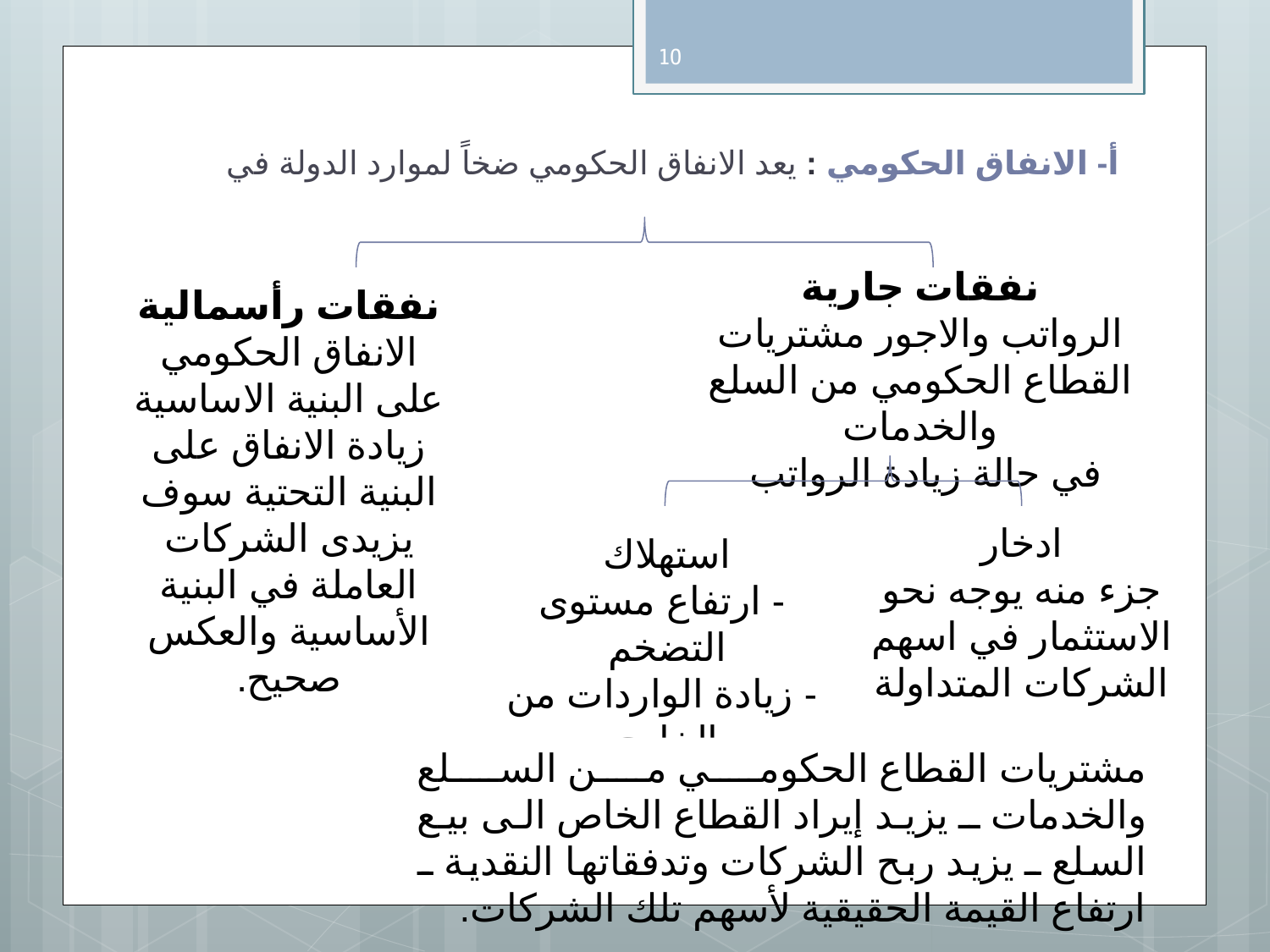

10
# أ- الانفاق الحكومي : يعد الانفاق الحكومي ضخاً لموارد الدولة في
نفقات جارية
الرواتب والاجور مشتريات القطاع الحكومي من السلع والخدمات
في حالة زيادة الرواتب

نفقات رأسمالية
الانفاق الحكومي على البنية الاساسية
زيادة الانفاق على البنية التحتية سوف يزيدى الشركات العاملة في البنية الأساسية والعكس صحيح.

ادخار
جزء منه يوجه نحو الاستثمار في اسهم الشركات المتداولة
استهلاك
- ارتفاع مستوى التضخم
- زيادة الواردات من الخارج
- اثار سلبية على سوق المال
مشتريات القطاع الحكومي من السلع والخدمات ـ يزيد إيراد القطاع الخاص الى بيع السلع ـ يزيد ربح الشركات وتدفقاتها النقدية ـ ارتفاع القيمة الحقيقية لأسهم تلك الشركات.